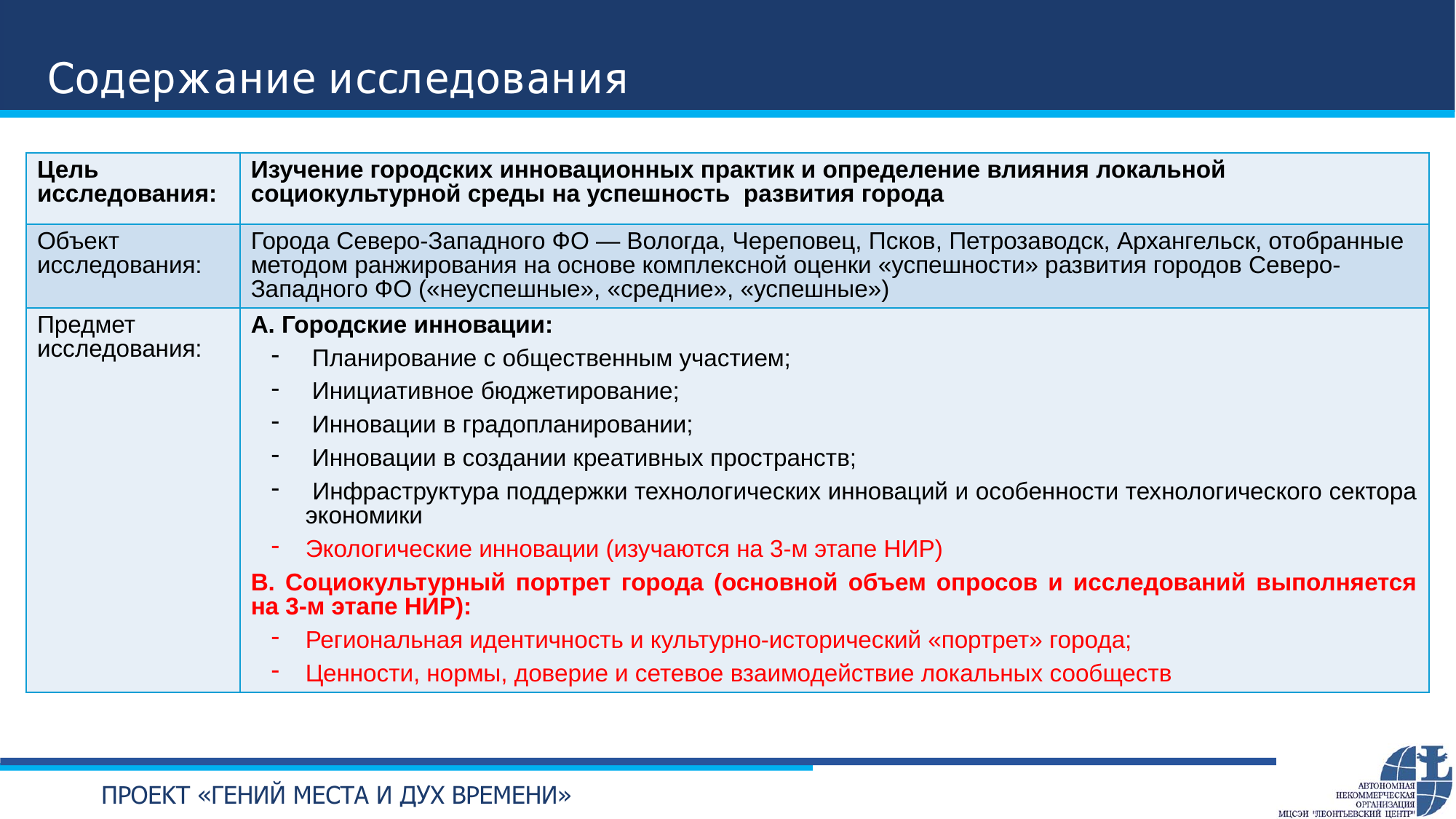

Содержание исследования
| Цель исследования: | Изучение городских инновационных практик и определение влияния локальной социокультурной среды на успешность развития города |
| --- | --- |
| Объект исследования: | Города Северо-Западного ФО — Вологда, Череповец, Псков, Петрозаводск, Архангельск, отобранные методом ранжирования на основе комплексной оценки «успешности» развития городов Северо-Западного ФО («неуспешные», «средние», «успешные») |
| Предмет исследования: | А. Городские инновации: Планирование с общественным участием; Инициативное бюджетирование; Инновации в градопланировании; Инновации в создании креативных пространств; Инфраструктура поддержки технологических инноваций и особенности технологического сектора экономики Экологические инновации (изучаются на 3-м этапе НИР) В. Социокультурный портрет города (основной объем опросов и исследований выполняется на 3-м этапе НИР): Региональная идентичность и культурно-исторический «портрет» города; Ценности, нормы, доверие и сетевое взаимодействие локальных сообществ |